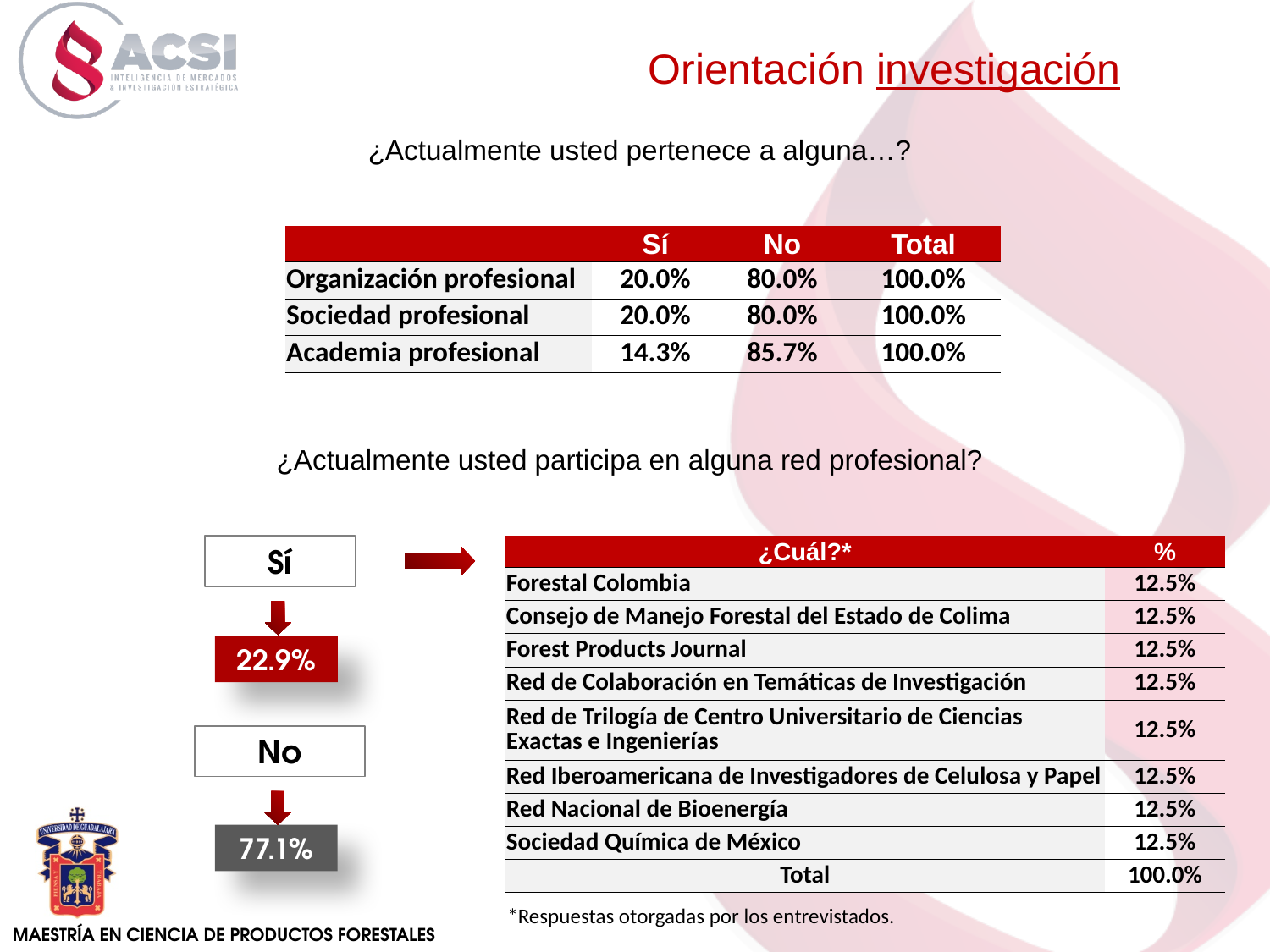

Orientación investigación
¿Actualmente usted pertenece a alguna…?
|  | Sí | No | Total |
| --- | --- | --- | --- |
| Organización profesional | 20.0% | 80.0% | 100.0% |
| Sociedad profesional | 20.0% | 80.0% | 100.0% |
| Academia profesional | 14.3% | 85.7% | 100.0% |
¿Actualmente usted participa en alguna red profesional?
Sí
| ¿Cuál?\* | % |
| --- | --- |
| Forestal Colombia | 12.5% |
| Consejo de Manejo Forestal del Estado de Colima | 12.5% |
| Forest Products Journal | 12.5% |
| Red de Colaboración en Temáticas de Investigación | 12.5% |
| Red de Trilogía de Centro Universitario de Ciencias Exactas e Ingenierías | 12.5% |
| Red Iberoamericana de Investigadores de Celulosa y Papel | 12.5% |
| Red Nacional de Bioenergía | 12.5% |
| Sociedad Química de México | 12.5% |
| Total | 100.0% |

22.9%
No

77.1%
*Respuestas otorgadas por los entrevistados.